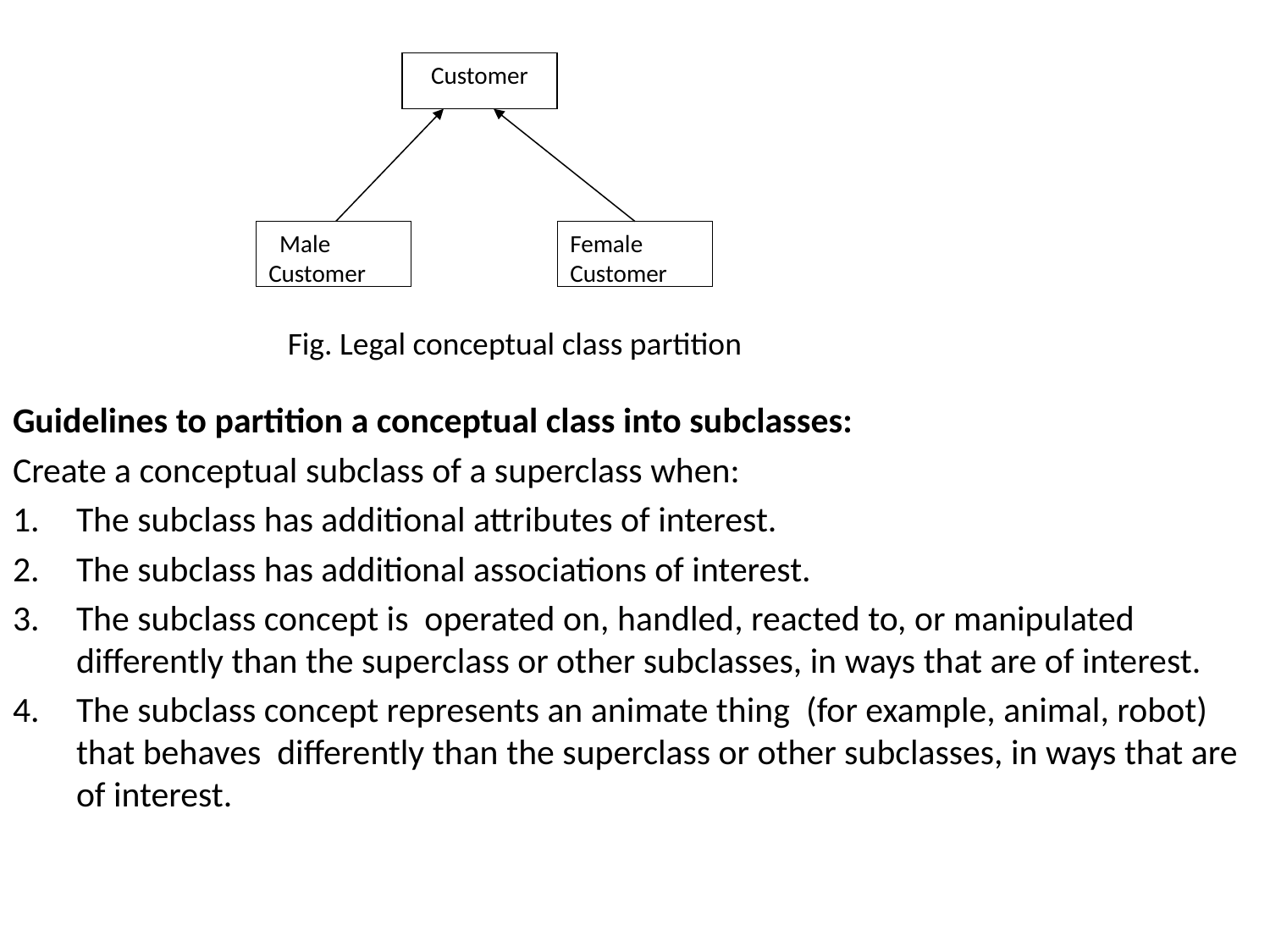

Customer
  Male Customer
Female Customer
Fig. Legal conceptual class partition

Guidelines to partition a conceptual class into subclasses:
Create a conceptual subclass of a superclass when:
The subclass has additional attributes of interest.
The subclass has additional associations of interest.
The subclass concept is  operated on, handled, reacted to, or manipulated differently than the superclass or other subclasses, in ways that are of interest.
The subclass concept represents an animate thing  (for example, animal, robot) that behaves  differently than the superclass or other subclasses, in ways that are of interest.